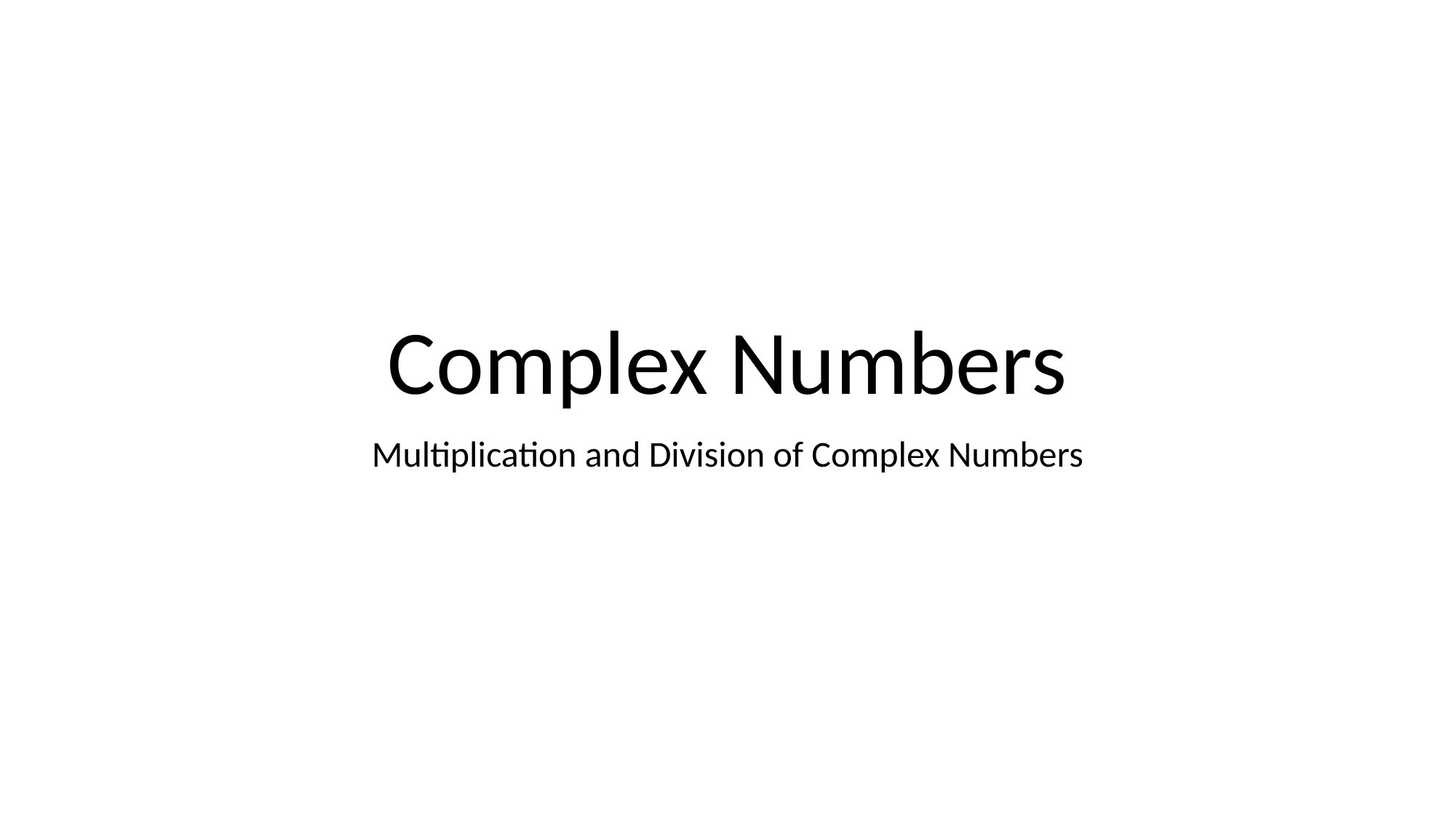

# Complex Numbers
Multiplication and Division of Complex Numbers